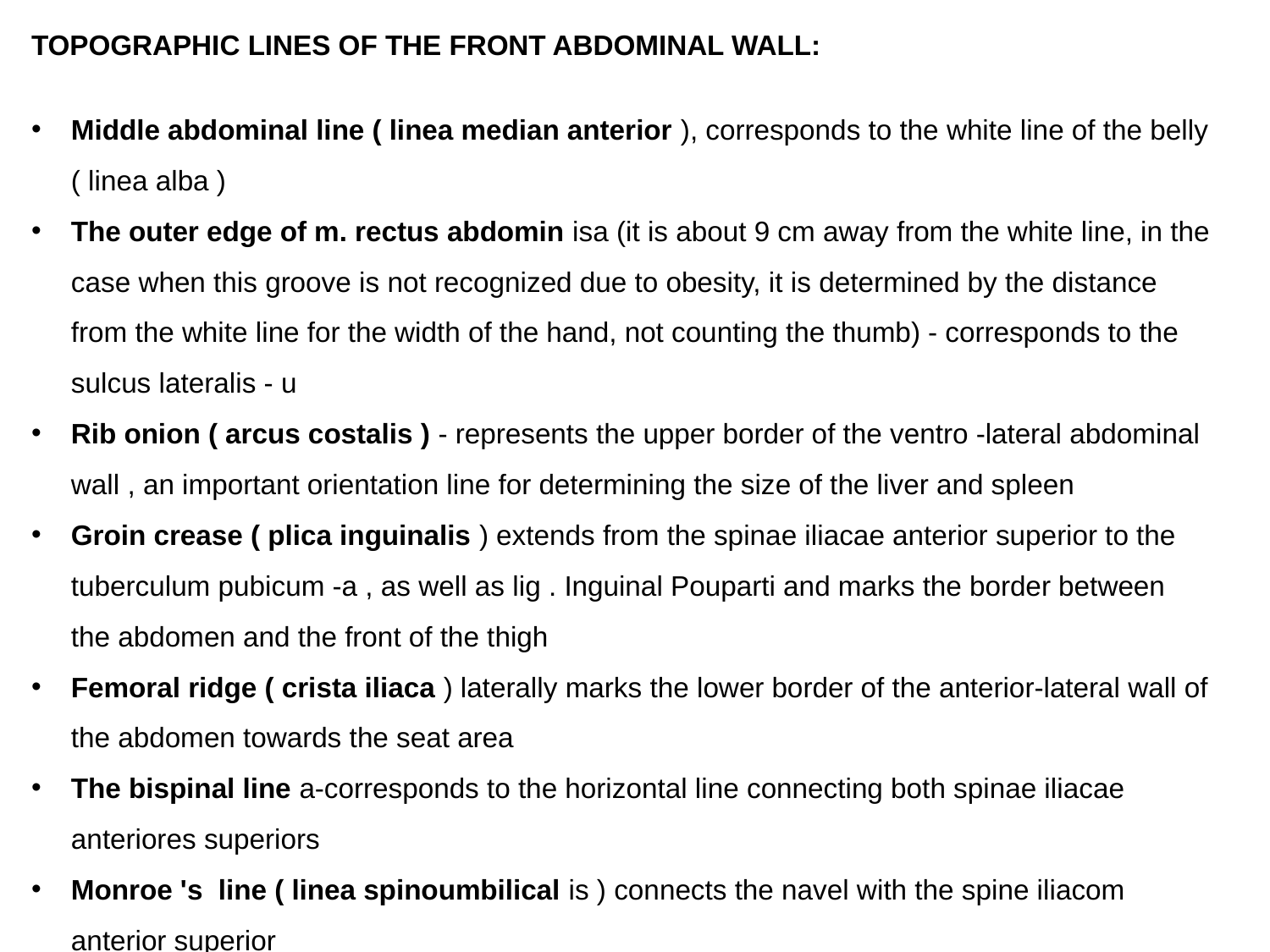

TOPOGRAPHIC LINES OF THE FRONT ABDOMINAL WALL:

Middle abdominal line ( linea median anterior ), corresponds to the white line of the belly ( linea alba )
The outer edge of m. rectus abdomin isa (it is about 9 cm away from the white line, in the case when this groove is not recognized due to obesity, it is determined by the distance from the white line for the width of the hand, not counting the thumb) - corresponds to the sulcus lateralis - u
Rib onion ( arcus costalis ) - represents the upper border of the ventro -lateral abdominal wall , an important orientation line for determining the size of the liver and spleen
Groin crease ( plica inguinalis ) extends from the spinae iliacae anterior superior to the tuberculum pubicum -a , as well as lig . Inguinal Pouparti and marks the border between the abdomen and the front of the thigh
Femoral ridge ( crista iliaca ) laterally marks the lower border of the anterior-lateral wall of the abdomen towards the seat area
The bispinal line a-corresponds to the horizontal line connecting both spinae iliacae anteriores superiors
Monroe 's  line ( linea spinoumbilical is ) connects the navel with the spine iliacom anterior superior